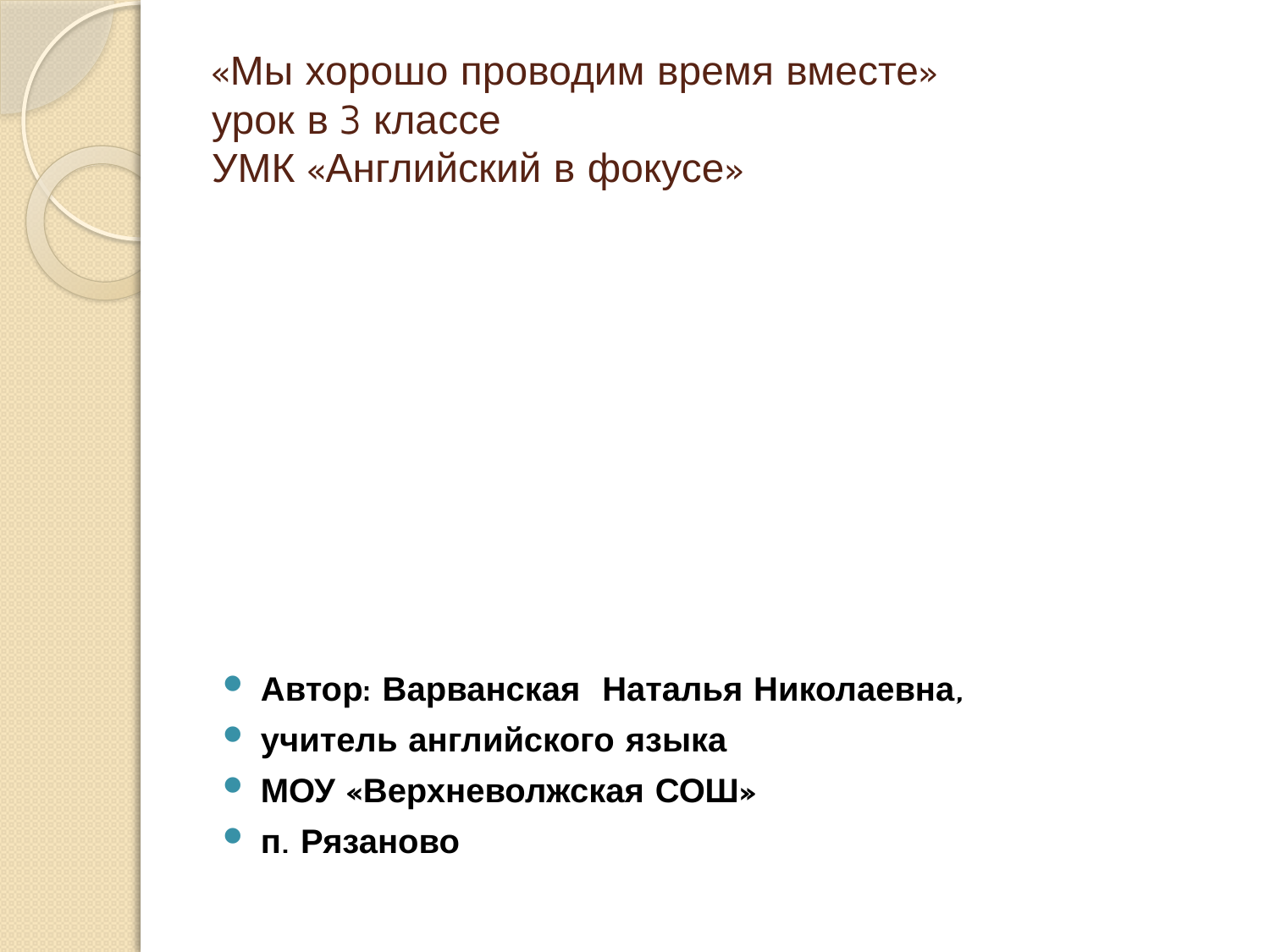

# «Мы хорошо проводим время вместе» урок в 3 классе УМК «Английский в фокусе»

Автор: Варванская  Наталья Николаевна,
учитель английского языка
МОУ «Верхневолжская СОШ»
п. Рязаново